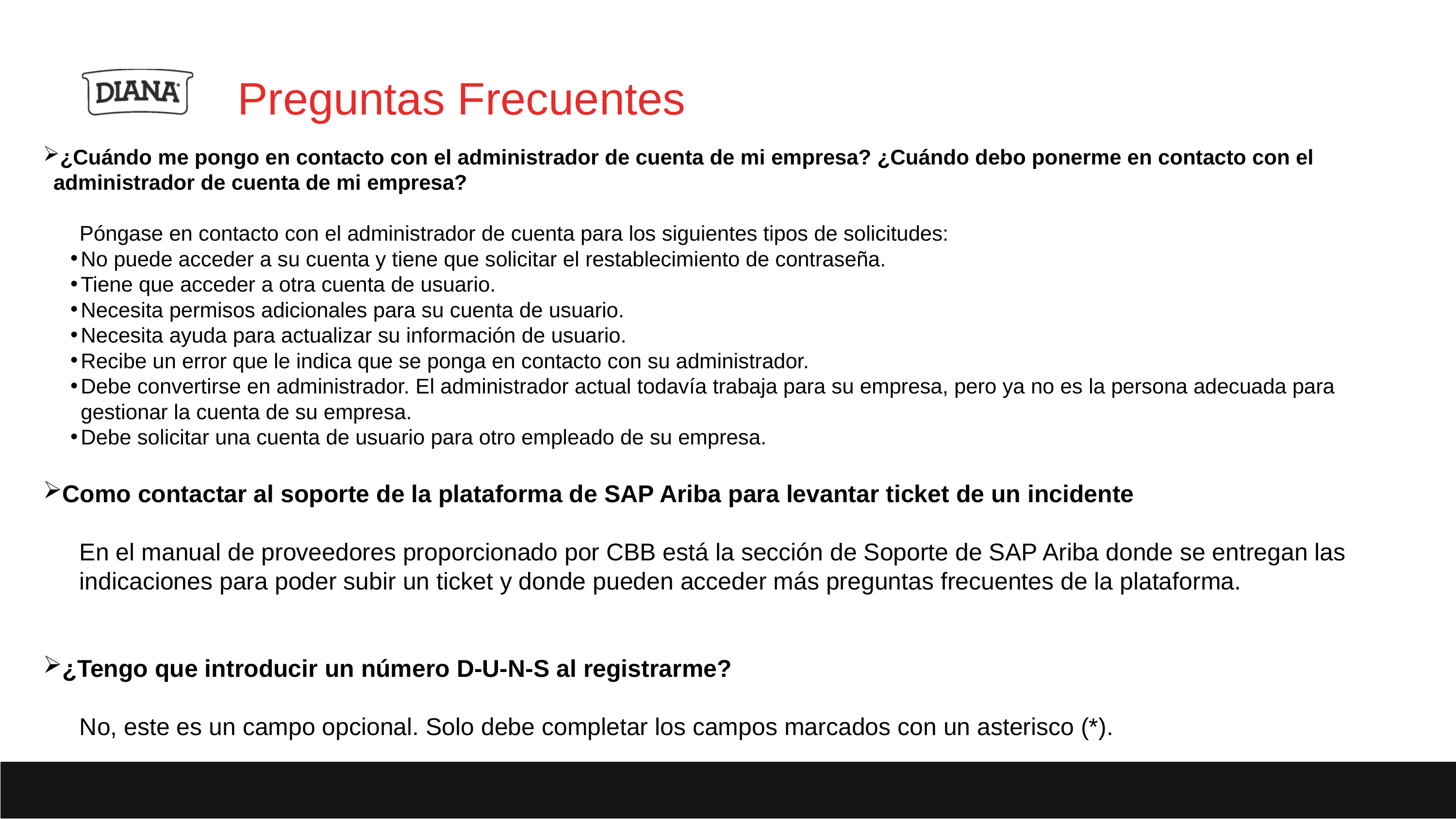

Preguntas Frecuentes
¿Cuándo me pongo en contacto con el administrador de cuenta de mi empresa? ¿Cuándo debo ponerme en contacto con el administrador de cuenta de mi empresa?

Póngase en contacto con el administrador de cuenta para los siguientes tipos de solicitudes:
No puede acceder a su cuenta y tiene que solicitar el restablecimiento de contraseña.
Tiene que acceder a otra cuenta de usuario.
Necesita permisos adicionales para su cuenta de usuario.
Necesita ayuda para actualizar su información de usuario.
Recibe un error que le indica que se ponga en contacto con su administrador.
Debe convertirse en administrador. El administrador actual todavía trabaja para su empresa, pero ya no es la persona adecuada para gestionar la cuenta de su empresa.
Debe solicitar una cuenta de usuario para otro empleado de su empresa.

Como contactar al soporte de la plataforma de SAP Ariba para levantar ticket de un incidente

En el manual de proveedores proporcionado por CBB está la sección de Soporte de SAP Ariba donde se entregan las indicaciones para poder subir un ticket y donde pueden acceder más preguntas frecuentes de la plataforma.

¿Tengo que introducir un número D-U-N-S al registrarme?

No, este es un campo opcional. Solo debe completar los campos marcados con un asterisco (*).